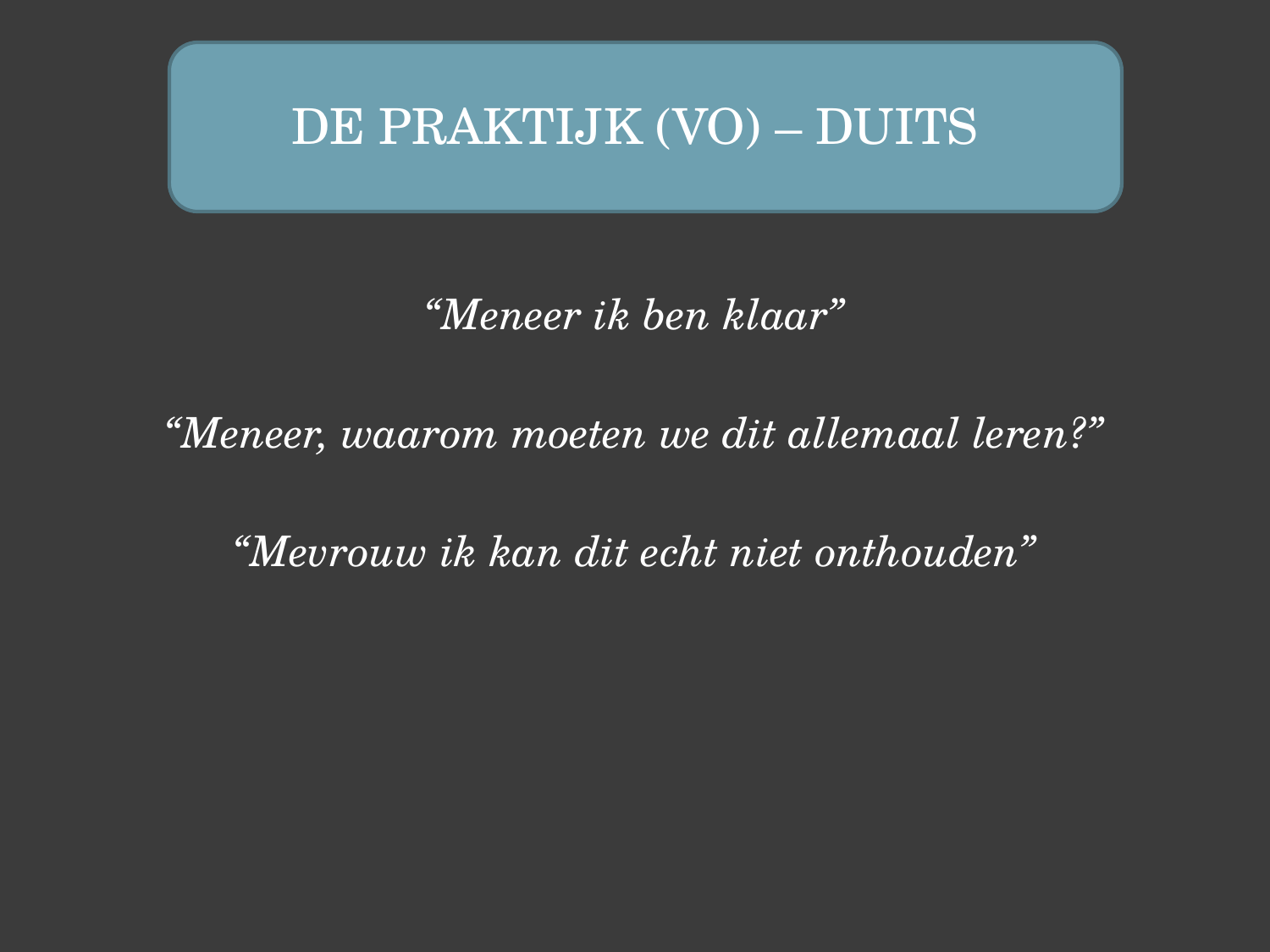

# De praktijk (vo) – Duits

“Meneer ik ben klaar”

“Meneer, waarom moeten we dit allemaal leren?”

“Mevrouw ik kan dit echt niet onthouden”